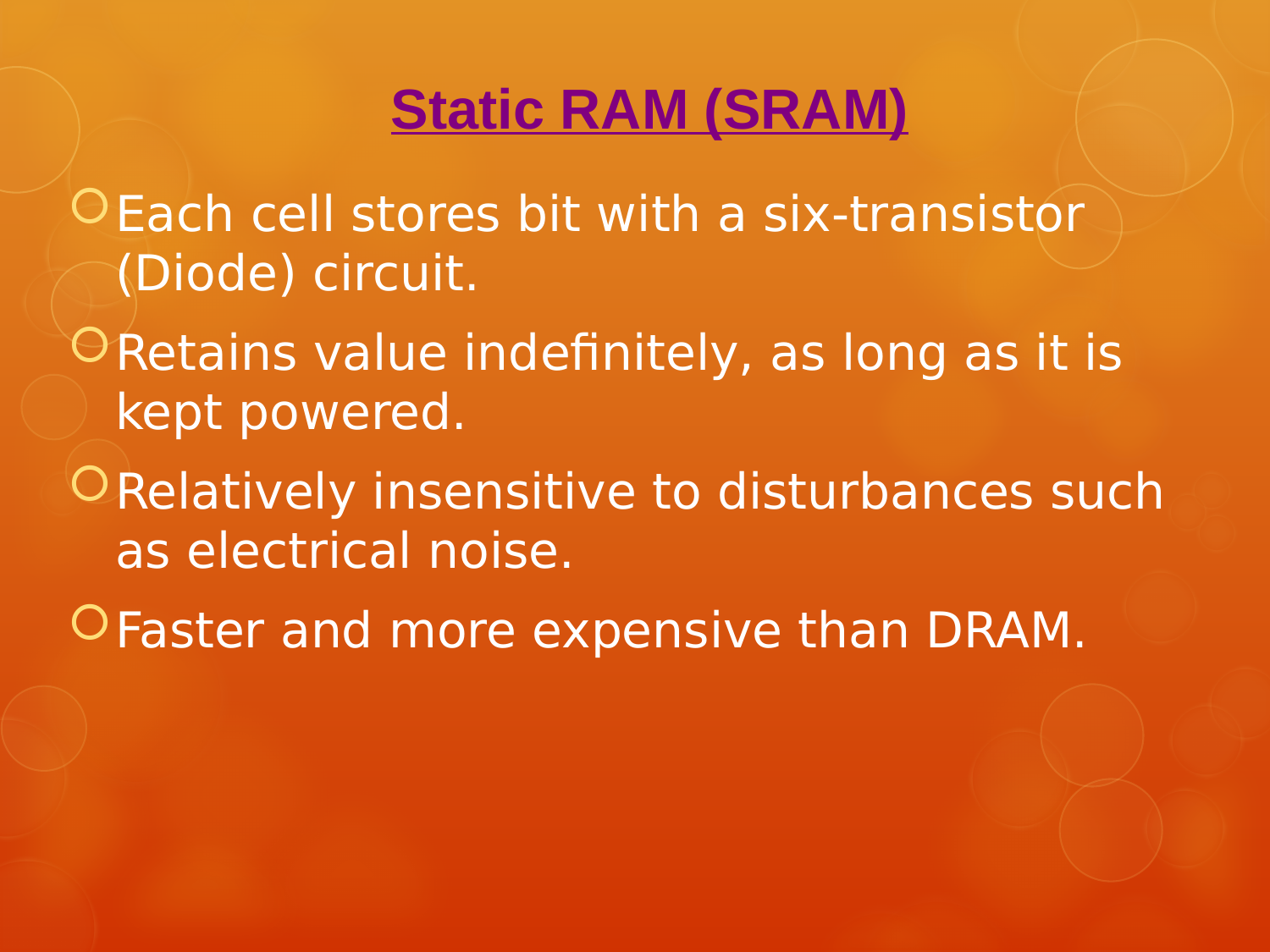

Static RAM (SRAM)
Each cell stores bit with a six-transistor (Diode) circuit.
Retains value indefinitely, as long as it is kept powered.
Relatively insensitive to disturbances such as electrical noise.
Faster and more expensive than DRAM.